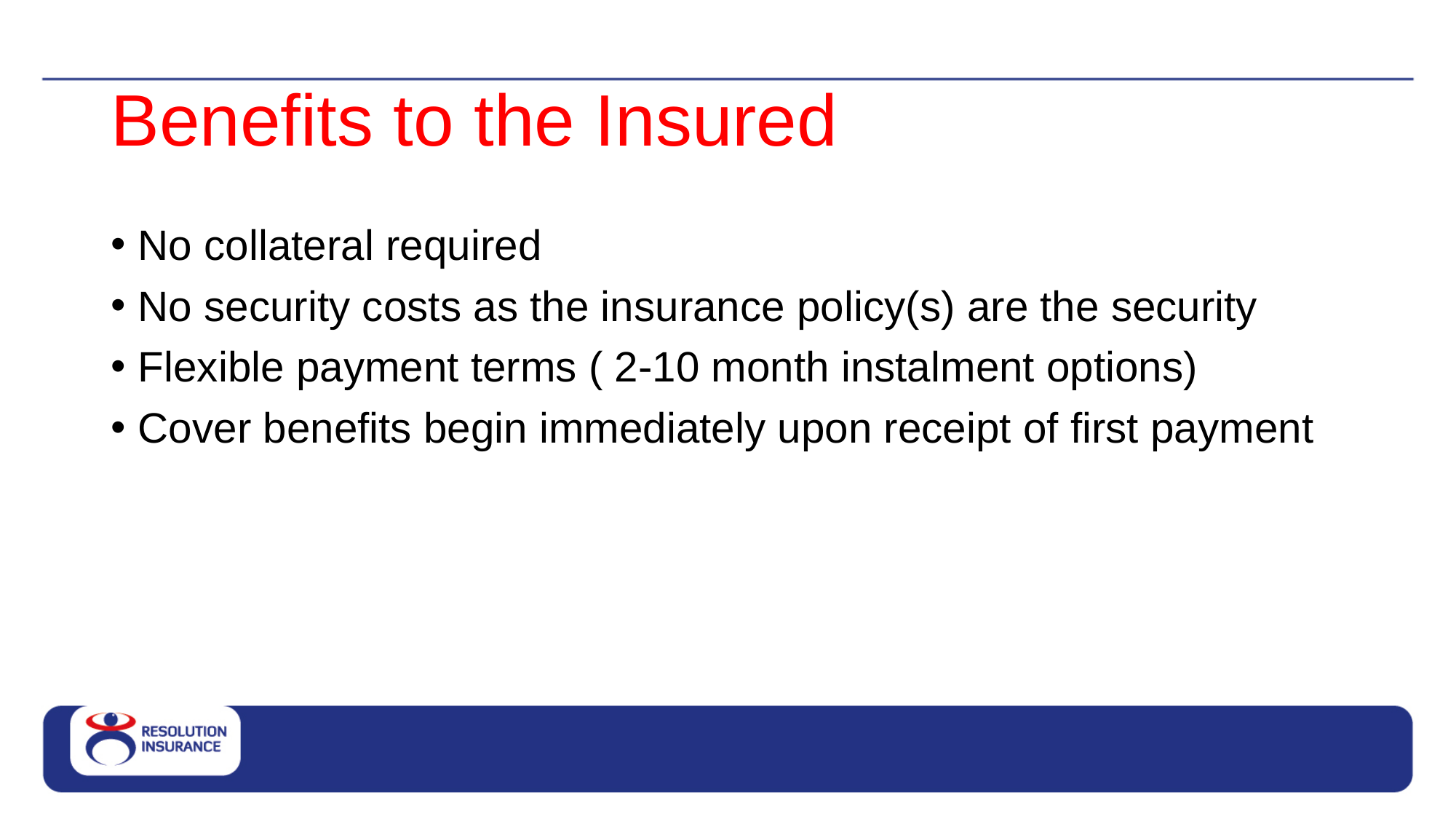

# Benefits to the Insured
No collateral required
No security costs as the insurance policy(s) are the security
Flexible payment terms ( 2-10 month instalment options)
Cover benefits begin immediately upon receipt of first payment